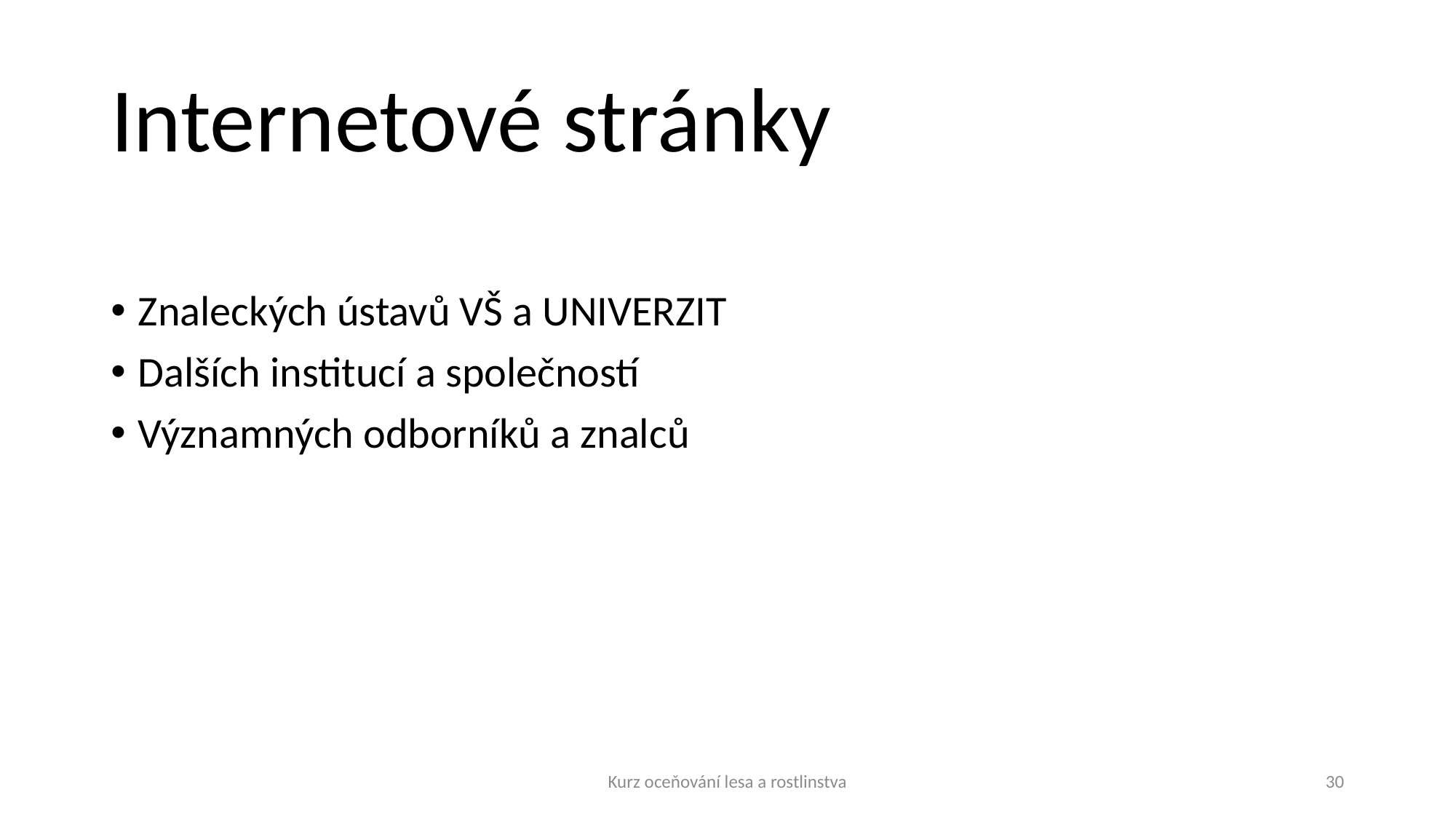

# Internetové stránky

Znaleckých ústavů VŠ a UNIVERZIT
Dalších institucí a společností
Významných odborníků a znalců

Kurz oceňování lesa a rostlinstva
30